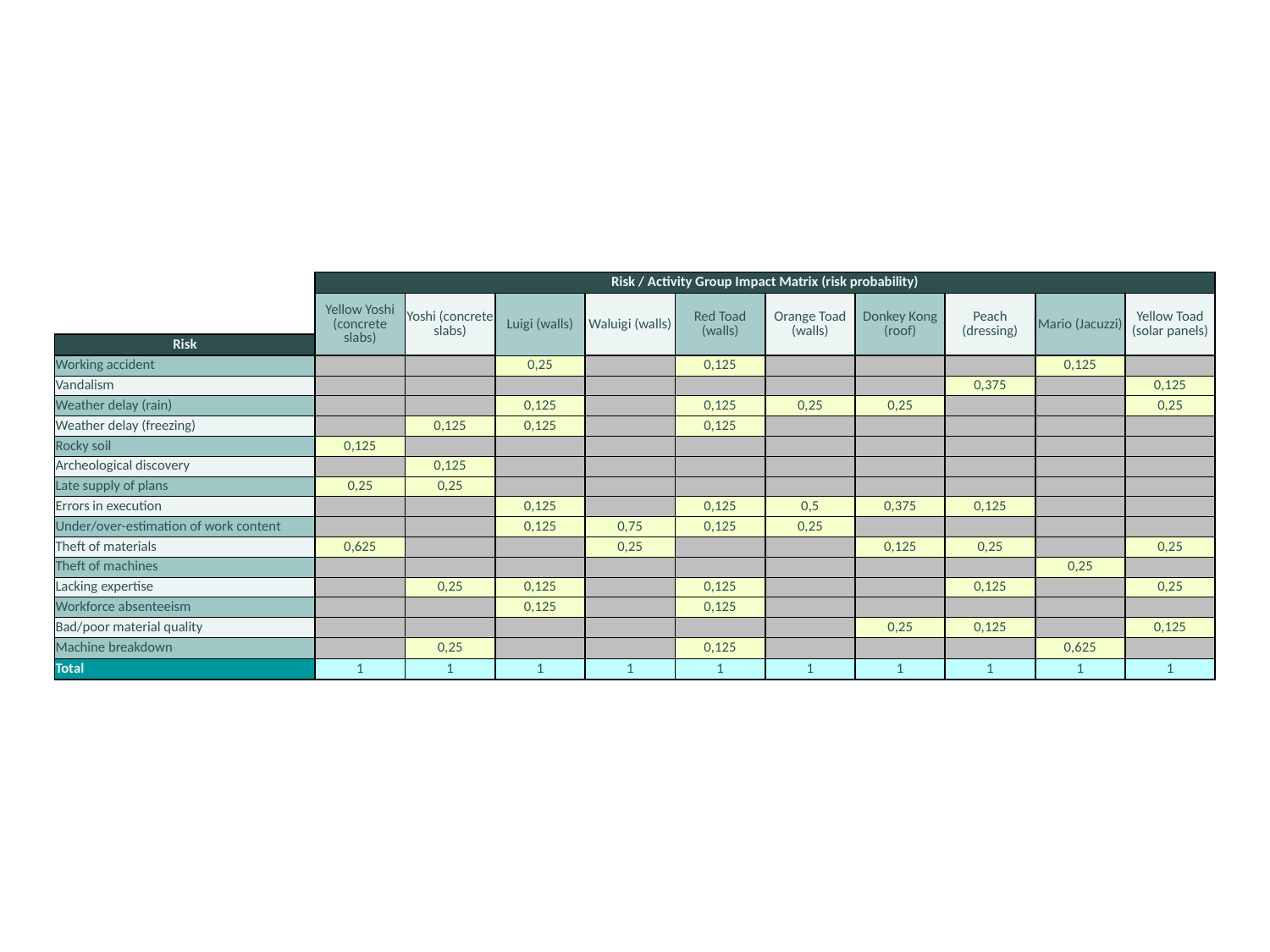

|  | Risk / Activity Group Impact Matrix (risk probability) |  |  |  |  |  |  |  |  |  |
| --- | --- | --- | --- | --- | --- | --- | --- | --- | --- | --- |
|  | Yellow Yoshi (concrete slabs) | Yoshi (concrete slabs) | Luigi (walls) | Waluigi (walls) | Red Toad (walls) | Orange Toad (walls) | Donkey Kong (roof) | Peach (dressing) | Mario (Jacuzzi) | Yellow Toad (solar panels) |
|  |  |  |  |  |  |  |  |  |  |  |
| Risk |  |  |  |  |  |  |  |  |  |  |
| Working accident |  |  | 0,25 |  | 0,125 |  |  |  | 0,125 |  |
| Vandalism |  |  |  |  |  |  |  | 0,375 |  | 0,125 |
| Weather delay (rain) |  |  | 0,125 |  | 0,125 | 0,25 | 0,25 |  |  | 0,25 |
| Weather delay (freezing) |  | 0,125 | 0,125 |  | 0,125 |  |  |  |  |  |
| Rocky soil | 0,125 |  |  |  |  |  |  |  |  |  |
| Archeological discovery |  | 0,125 |  |  |  |  |  |  |  |  |
| Late supply of plans | 0,25 | 0,25 |  |  |  |  |  |  |  |  |
| Errors in execution |  |  | 0,125 |  | 0,125 | 0,5 | 0,375 | 0,125 |  |  |
| Under/over-estimation of work content |  |  | 0,125 | 0,75 | 0,125 | 0,25 |  |  |  |  |
| Theft of materials | 0,625 |  |  | 0,25 |  |  | 0,125 | 0,25 |  | 0,25 |
| Theft of machines |  |  |  |  |  |  |  |  | 0,25 |  |
| Lacking expertise |  | 0,25 | 0,125 |  | 0,125 |  |  | 0,125 |  | 0,25 |
| Workforce absenteeism |  |  | 0,125 |  | 0,125 |  |  |  |  |  |
| Bad/poor material quality |  |  |  |  |  |  | 0,25 | 0,125 |  | 0,125 |
| Machine breakdown |  | 0,25 |  |  | 0,125 |  |  |  | 0,625 |  |
| Total | 1 | 1 | 1 | 1 | 1 | 1 | 1 | 1 | 1 | 1 |